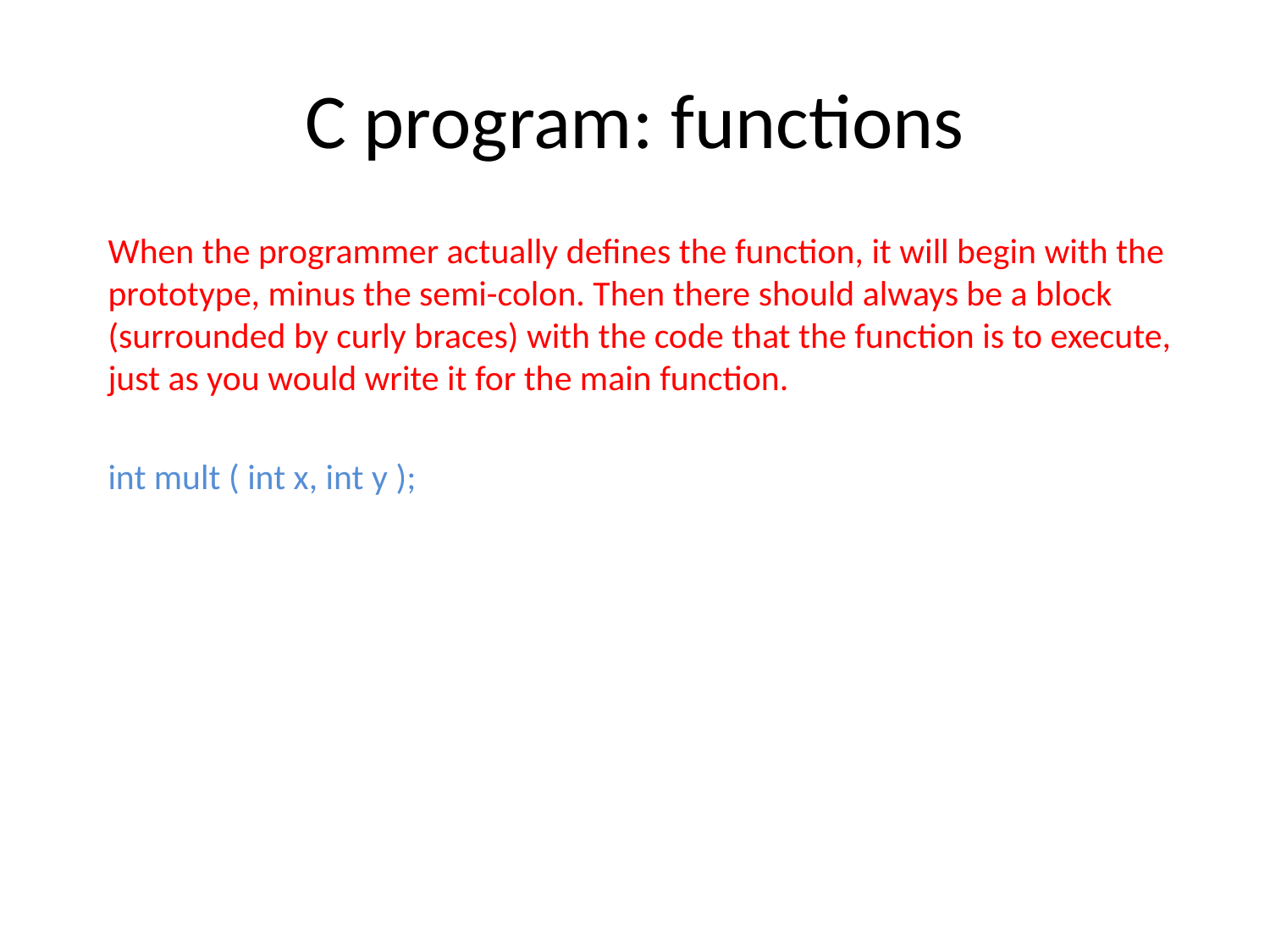

# C program: functions
When the programmer actually defines the function, it will begin with the prototype, minus the semi-colon. Then there should always be a block (surrounded by curly braces) with the code that the function is to execute, just as you would write it for the main function.

int mult ( int x, int y );